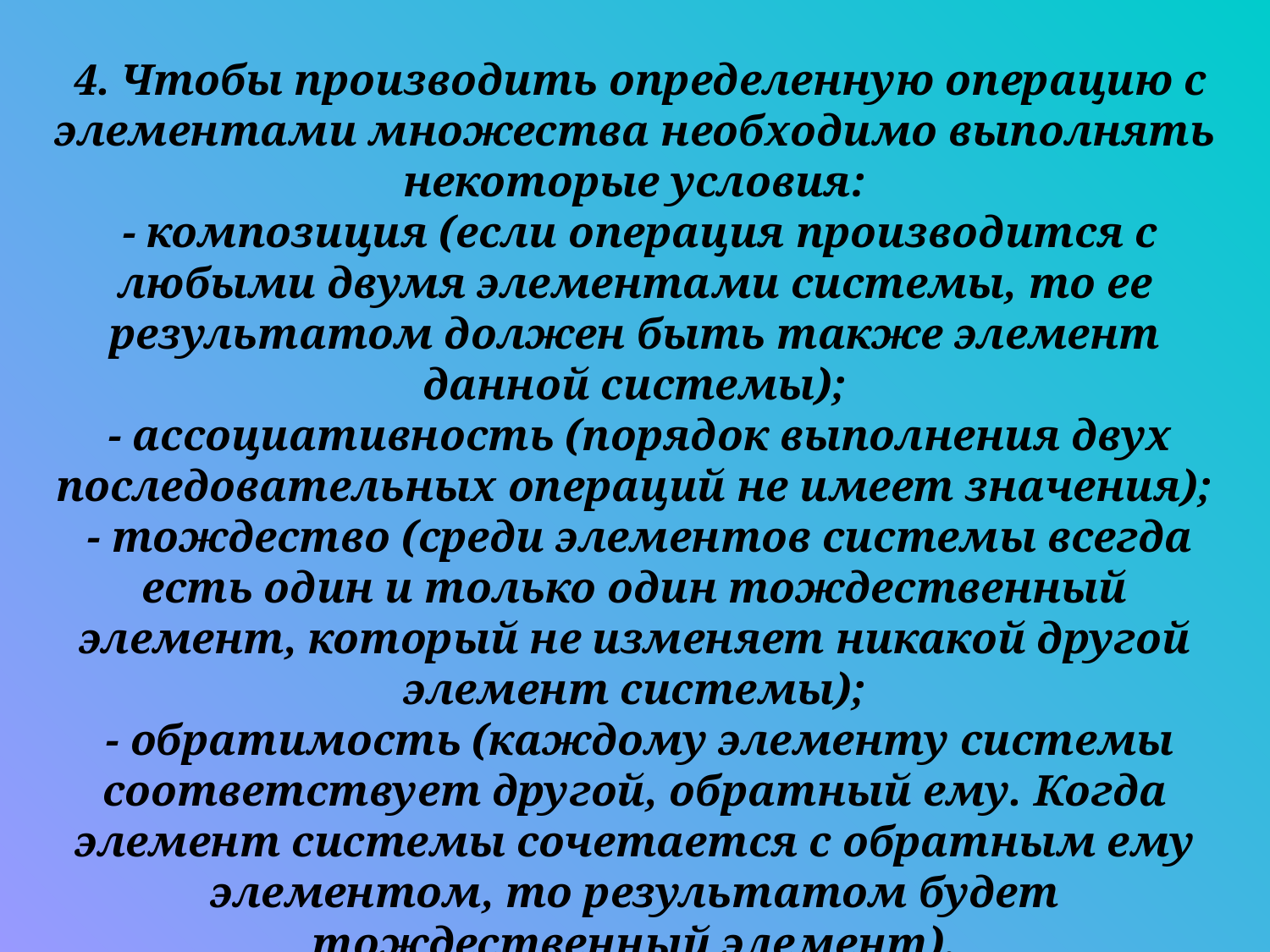

4. Чтобы производить определенную операцию с элементами множества необходимо выполнять некоторые условия:
 - композиция (если операция производится с любыми двумя элементами системы, то ее результатом должен быть также элемент данной системы);
 - ассоциативность (порядок выполнения двух последовательных операций не имеет значения);
 - тождество (среди элементов системы всегда есть один и только один тождественный элемент, который не изменяет никакой другой элемент системы);
 - обратимость (каждому элементу системы соответствует другой, обратный ему. Когда элемент системы сочетается с обратным ему элементом, то результатом будет тождественный элемент).